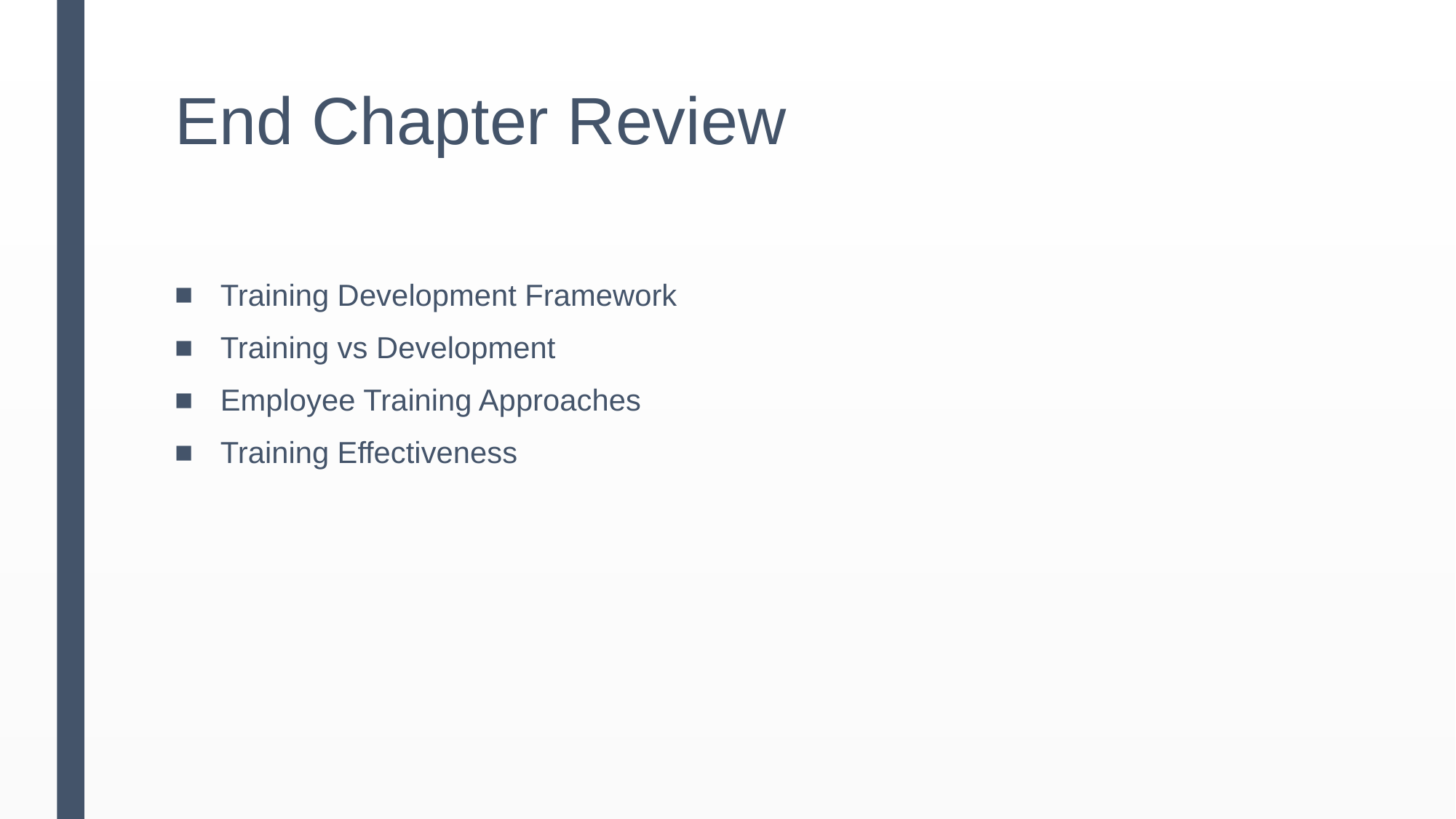

# End Chapter Review
Training Development Framework
Training vs Development
Employee Training Approaches
Training Effectiveness